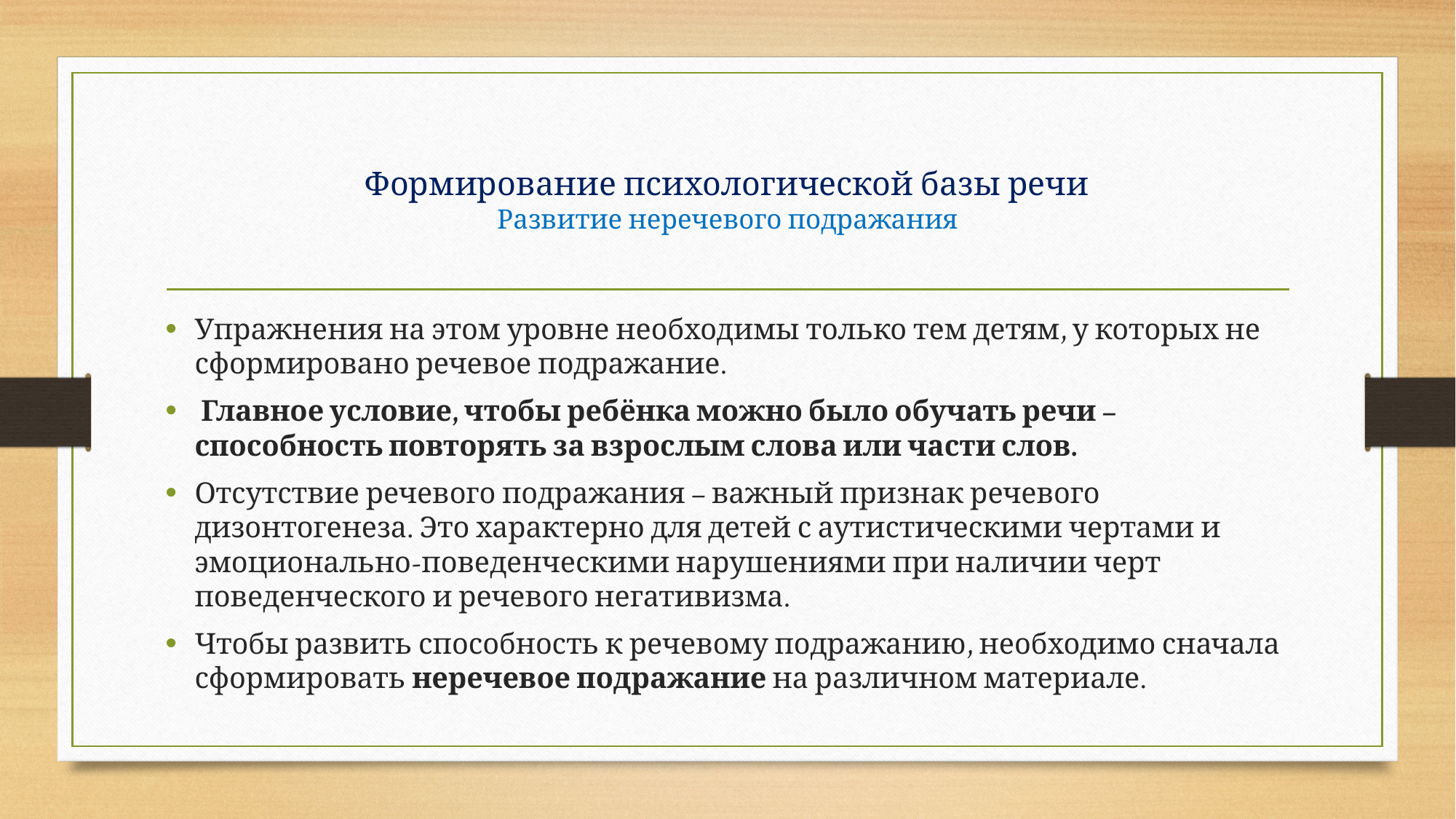

# Формирование психологической базы речи Развитие неречевого подражания
Упражнения на этом уровне необходимы только тем детям, у которых не сформировано речевое подражание.
 Главное условие, чтобы ребёнка можно было обучать речи – способность повторять за взрослым слова или части слов.
Отсутствие речевого подражания – важный признак речевого дизонтогенеза. Это характерно для детей с аутистическими чертами и эмоционально-поведенческими нарушениями при наличии черт поведенческого и речевого негативизма.
Чтобы развить способность к речевому подражанию, необходимо сначала сформировать неречевое подражание на различном материале.